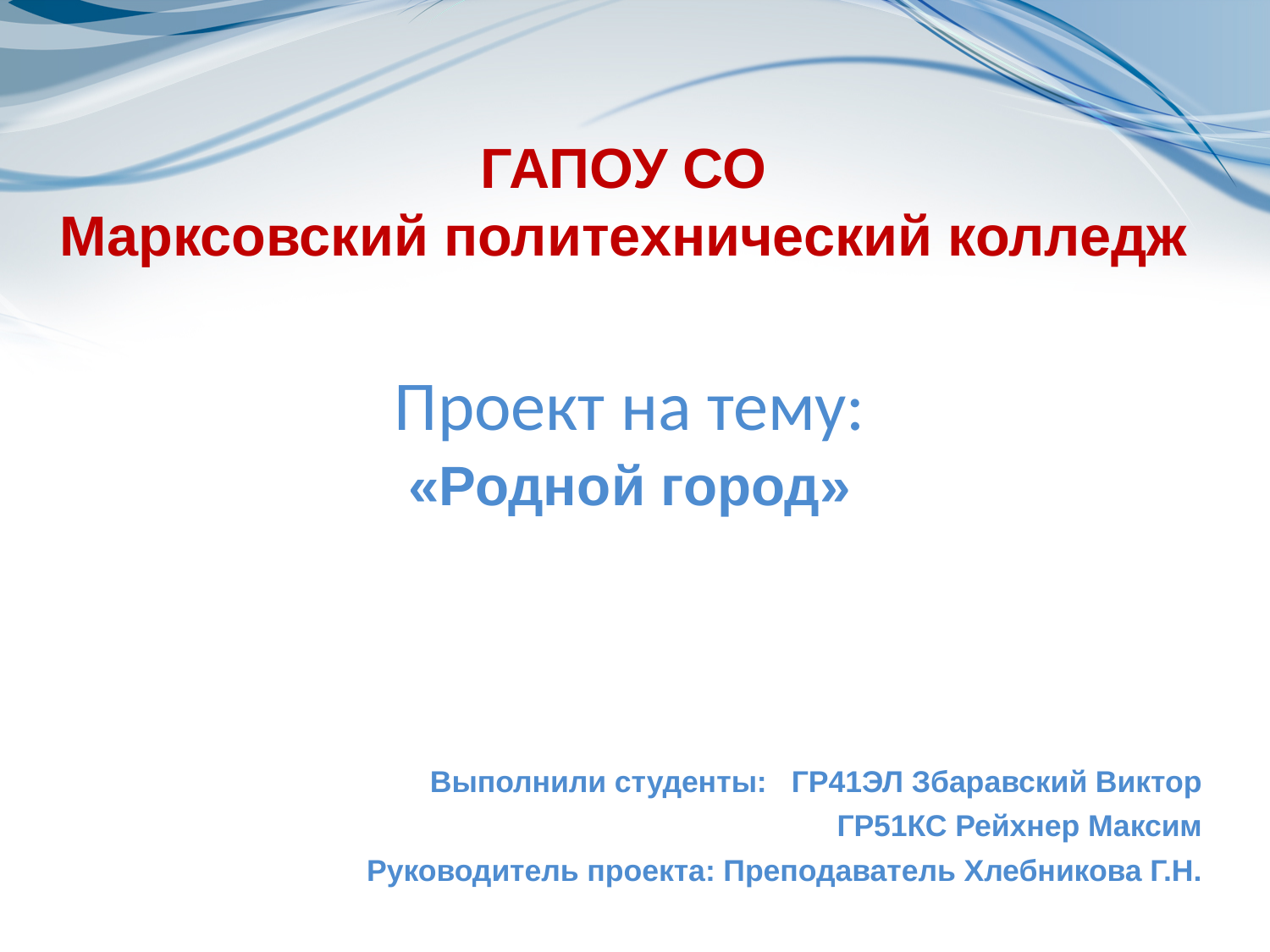

Проект на тему:
«Родной город»

Выполнили студенты:   ГР41ЭЛ Збаравский Виктор
		                  ГР51КС Рейхнер Максим
Руководитель проекта: Преподаватель Хлебникова Г.Н.
ГАПОУ СО
Марксовский политехнический колледж